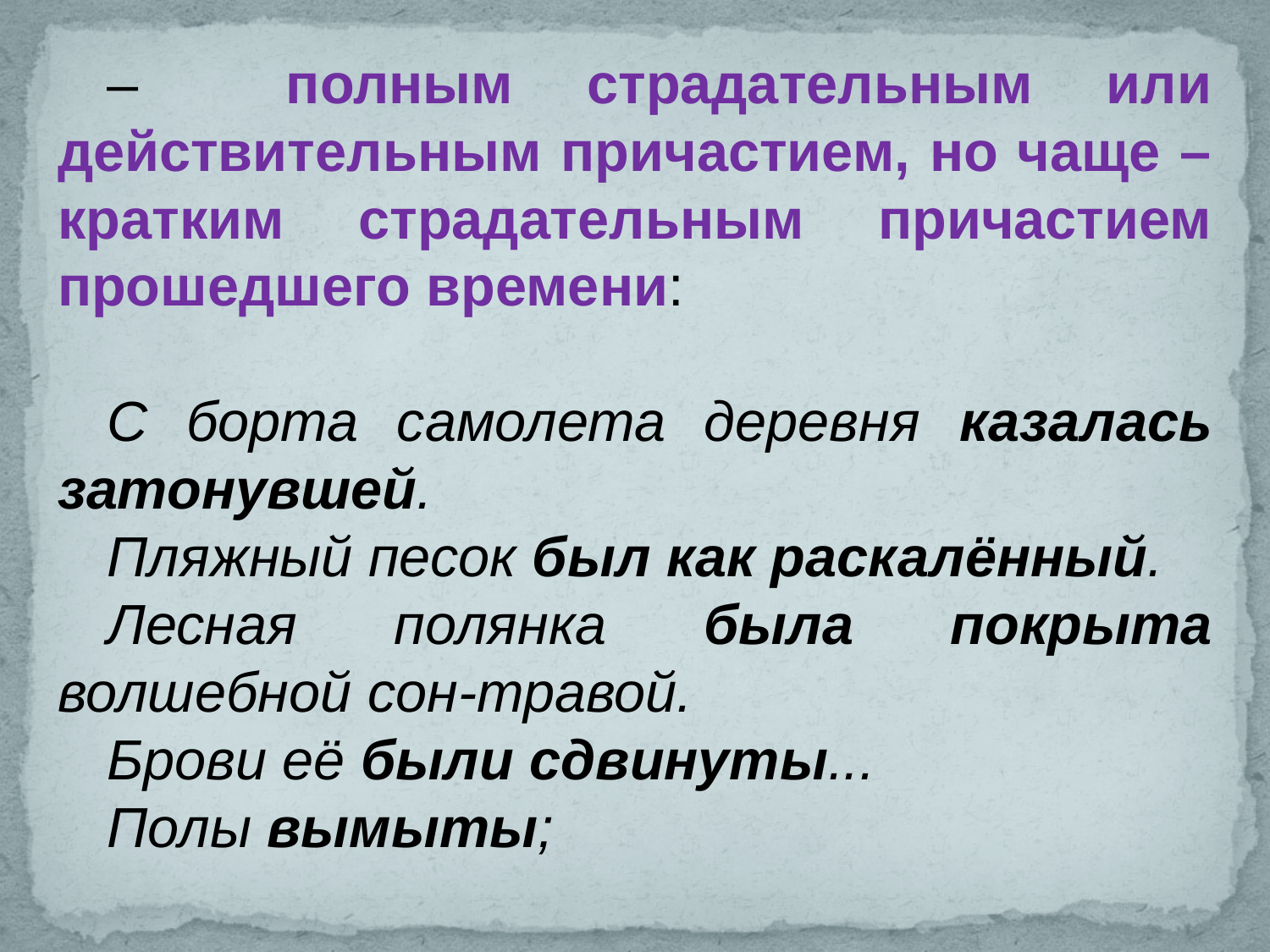

–  полным страдательным или действительным причастием, но чаще – кратким страдательным причастием прошедшего времени:

С борта самолета деревня казалась затонувшей.
Пляжный песок был как раскалённый.
Лесная полянка была покрыта волшебной сон-травой.
Брови её были сдвинуты...
Полы вымыты;